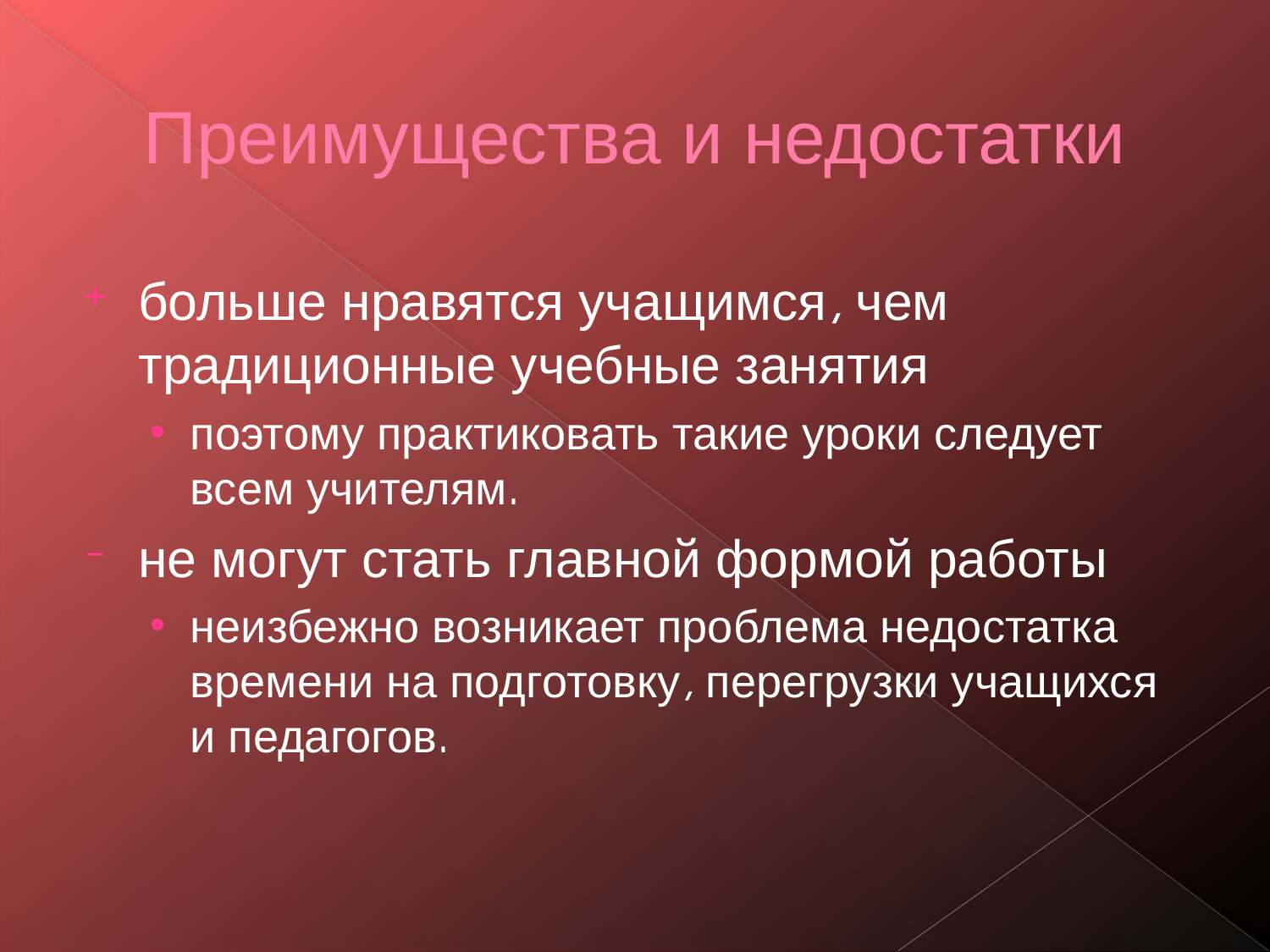

# Преимущества и недостатки
больше нравятся учащимся, чем традиционные учебные занятия
поэтому практиковать такие уроки следует всем учителям.
не могут стать главной формой работы
неизбежно возникает проблема недостатка времени на подготовку, перегрузки учащихся и педагогов.